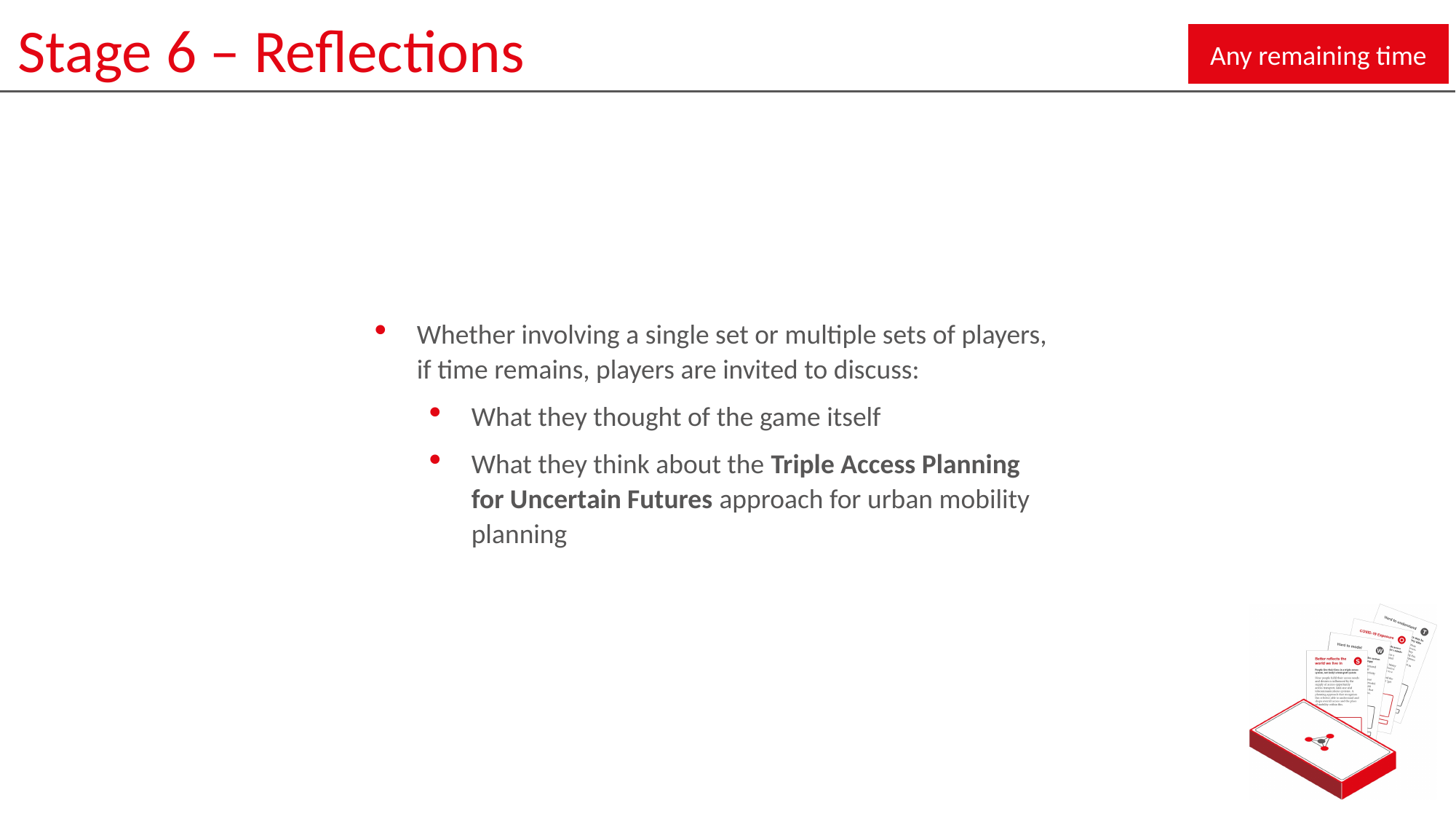

Stage 6 – Reflections
Any remaining time
Whether involving a single set or multiple sets of players, if time remains, players are invited to discuss:
What they thought of the game itself
What they think about the Triple Access Planning for Uncertain Futures approach for urban mobility planning